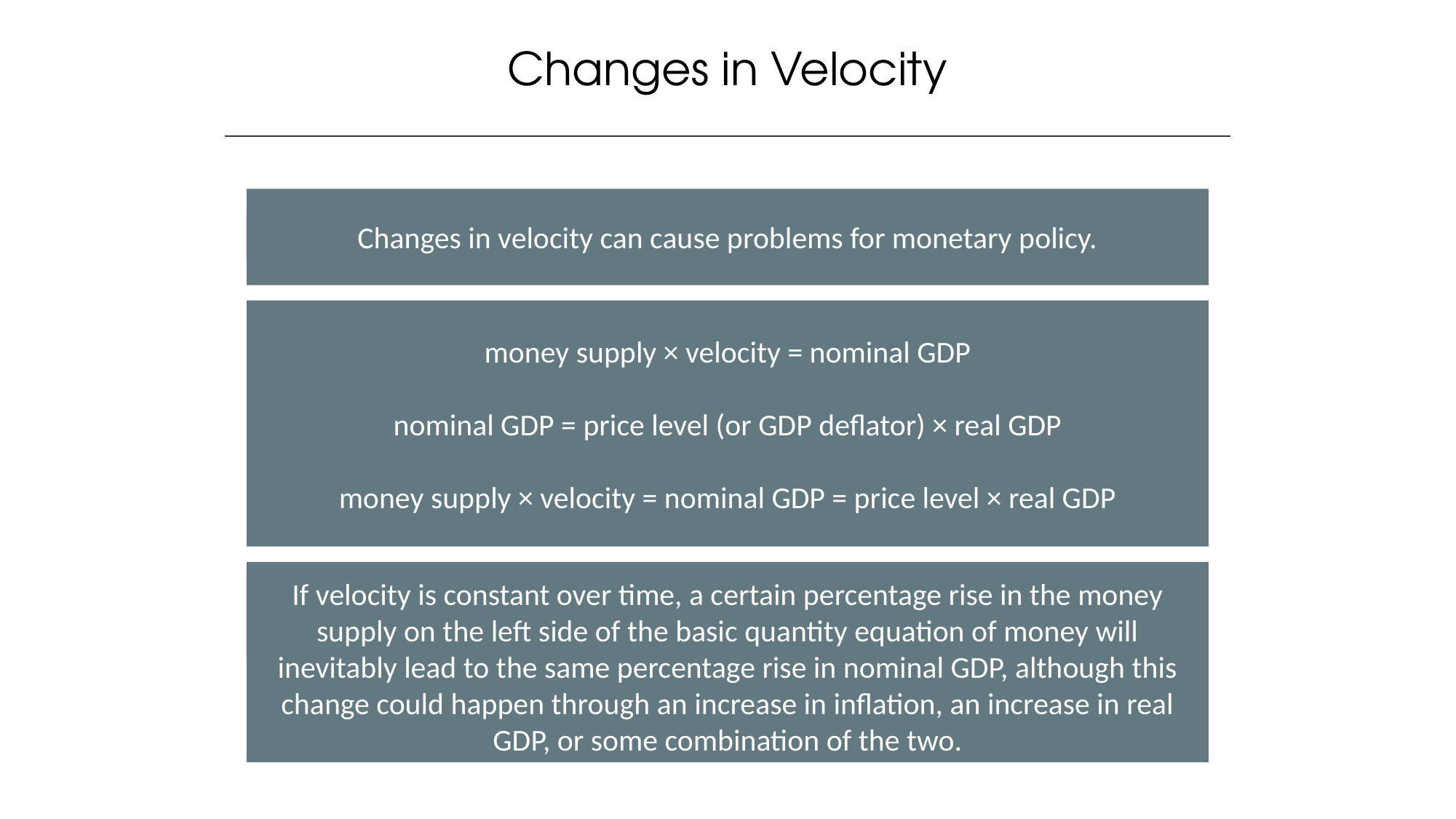

Changes in Velocity

Changes in velocity can cause problems for monetary policy.
money supply × velocity = nominal GDP

nominal GDP = price level (or GDP deflator) × real GDP

money supply × velocity = nominal GDP = price level × real GDP

If velocity is constant over time, a certain percentage rise in the money supply on the left side of the basic quantity equation of money will inevitably lead to the same percentage rise in nominal GDP, although this change could happen through an increase in inflation, an increase in real GDP, or some combination of the two.